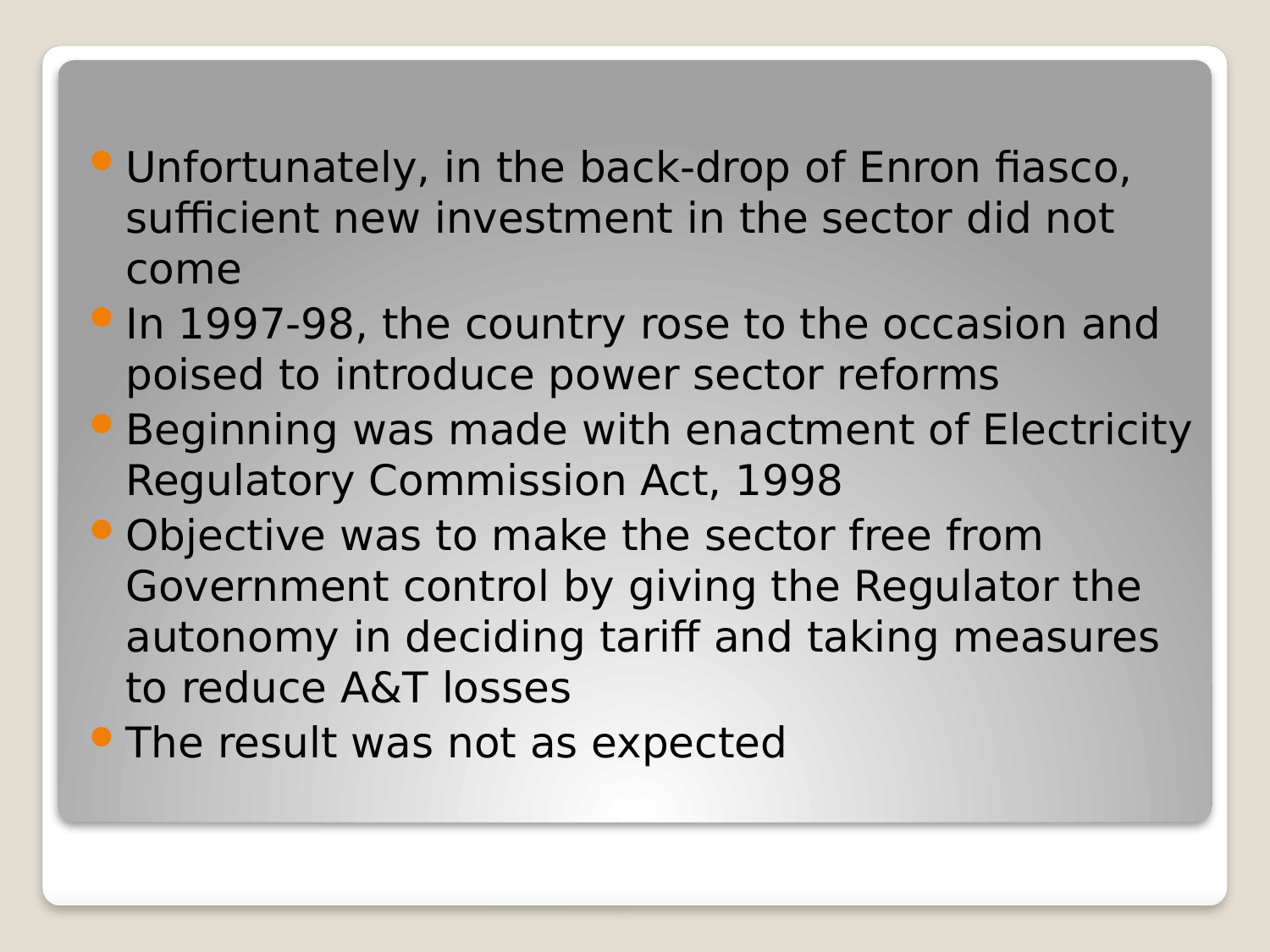

Unfortunately, in the back-drop of Enron fiasco, sufficient new investment in the sector did not come
In 1997-98, the country rose to the occasion and poised to introduce power sector reforms
Beginning was made with enactment of Electricity Regulatory Commission Act, 1998
Objective was to make the sector free from Government control by giving the Regulator the autonomy in deciding tariff and taking measures to reduce A&T losses
The result was not as expected